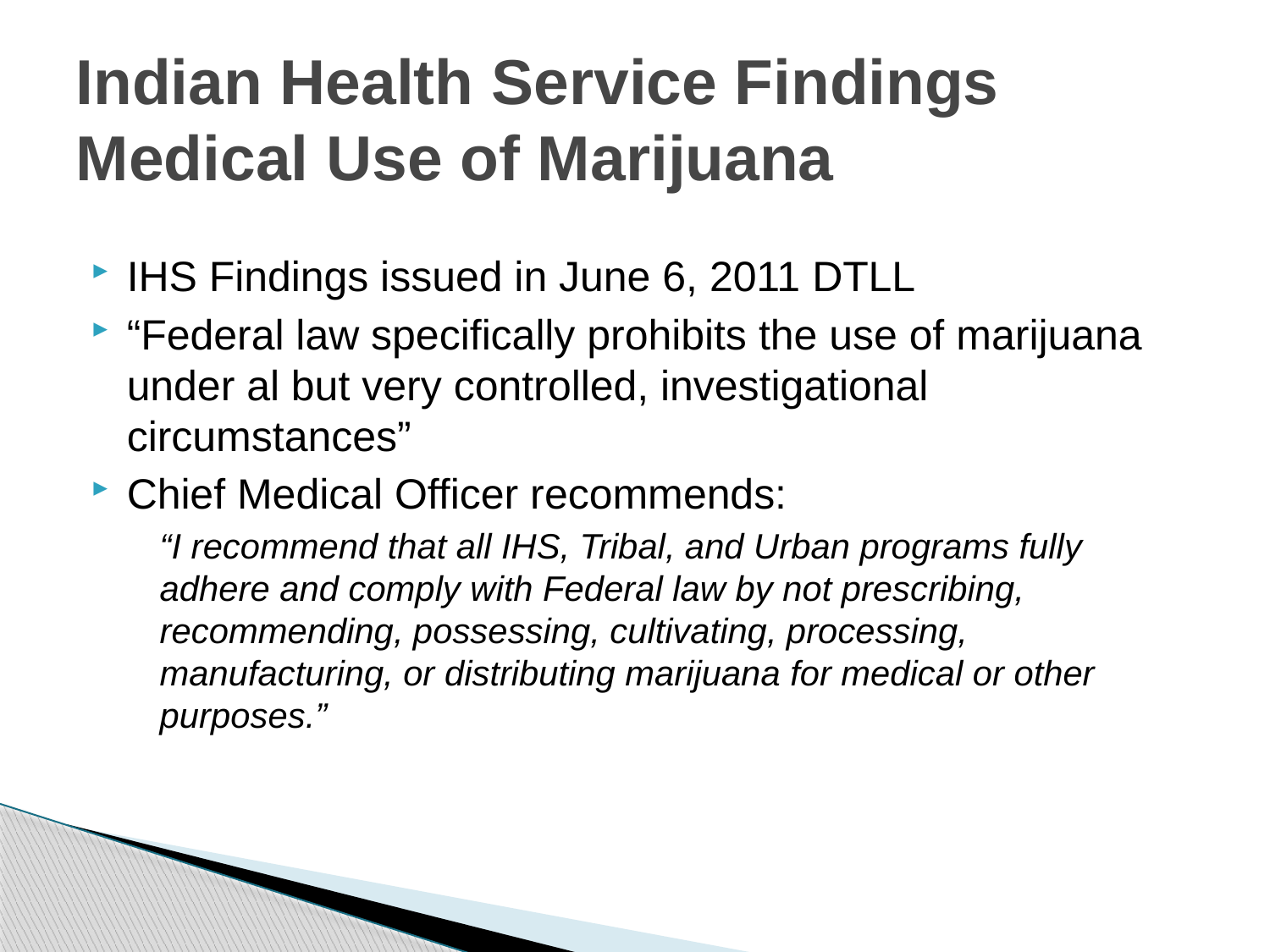

# Indian Health Service Findings Medical Use of Marijuana
IHS Findings issued in June 6, 2011 DTLL
“Federal law specifically prohibits the use of marijuana under al but very controlled, investigational circumstances”
Chief Medical Officer recommends:
“I recommend that all IHS, Tribal, and Urban programs fully adhere and comply with Federal law by not prescribing, recommending, possessing, cultivating, processing, manufacturing, or distributing marijuana for medical or other purposes.”